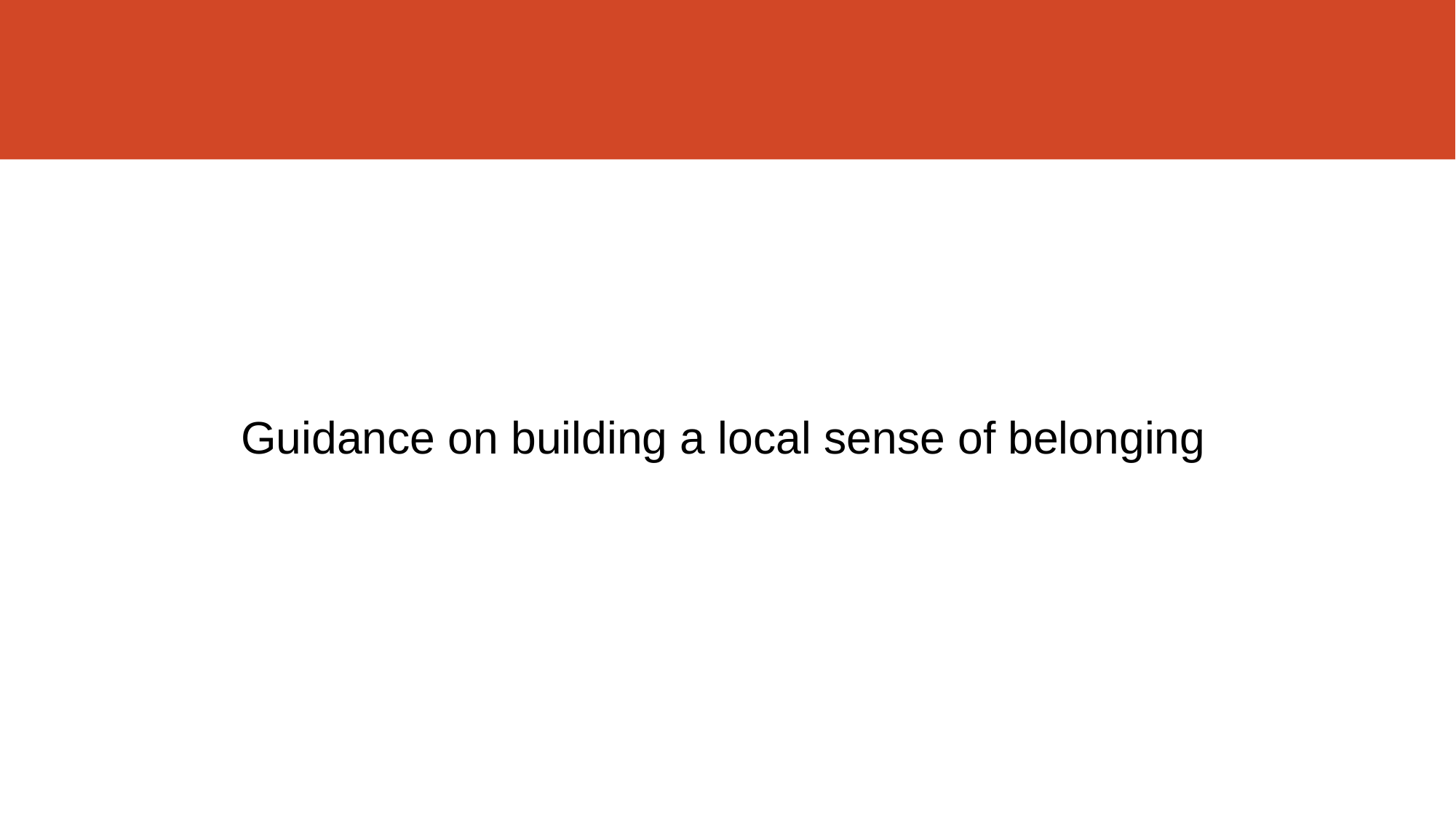

Guidance on building a local sense of belonging